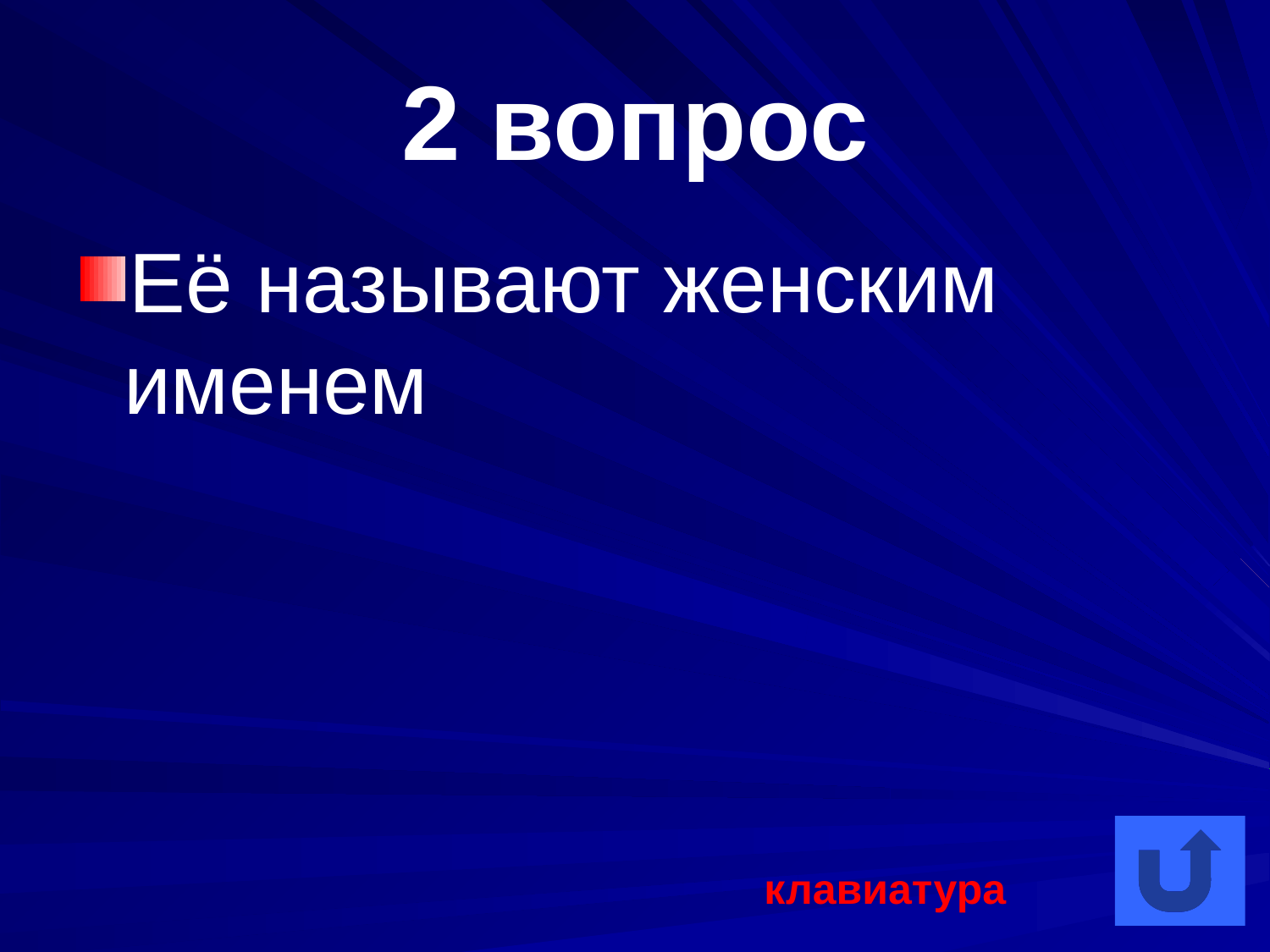

# 2 вопрос
Её называют женским именем

клавиатура